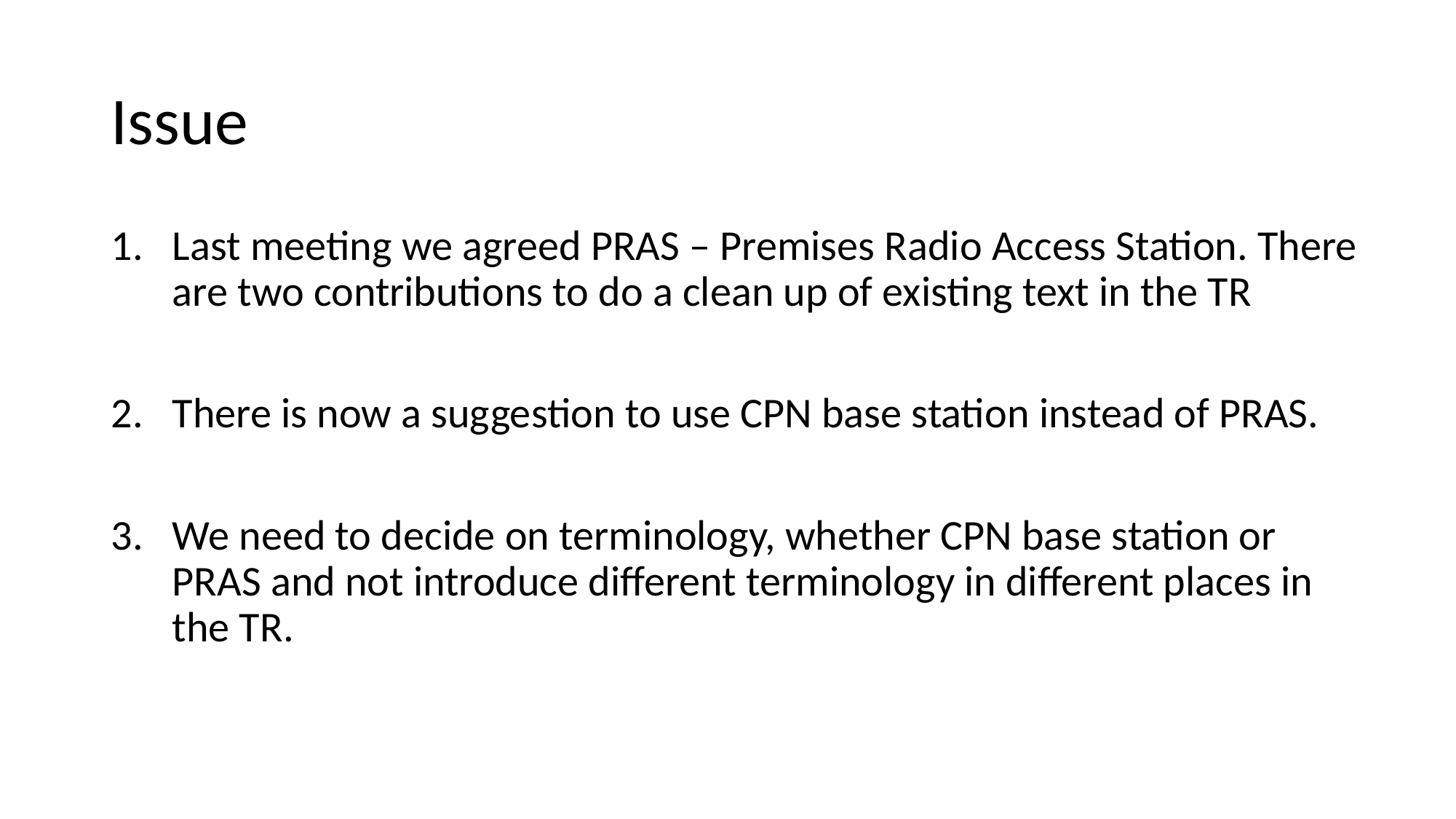

# Issue
Last meeting we agreed PRAS – Premises Radio Access Station. There are two contributions to do a clean up of existing text in the TR

There is now a suggestion to use CPN base station instead of PRAS.

We need to decide on terminology, whether CPN base station or PRAS and not introduce different terminology in different places in the TR.